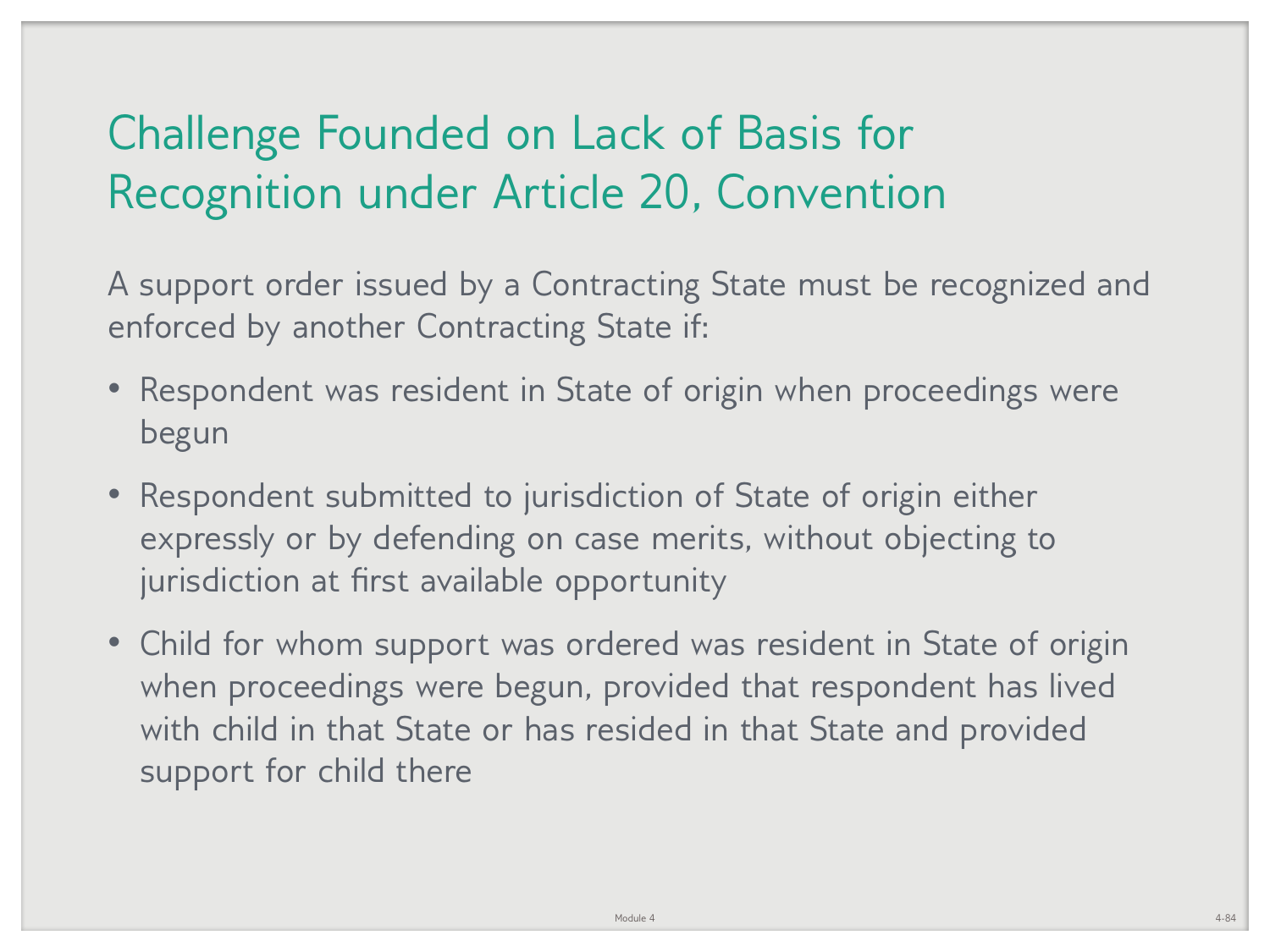

# Challenge Founded on Lack of Basis for Recognition under Article 20, Convention
A support order issued by a Contracting State must be recognized and enforced by another Contracting State if:
Respondent was resident in State of origin when proceedings were begun
Respondent submitted to jurisdiction of State of origin either expressly or by defending on case merits, without objecting to jurisdiction at first available opportunity
Child for whom support was ordered was resident in State of origin when proceedings were begun, provided that respondent has lived with child in that State or has resided in that State and provided support for child there

Module 4
4-84